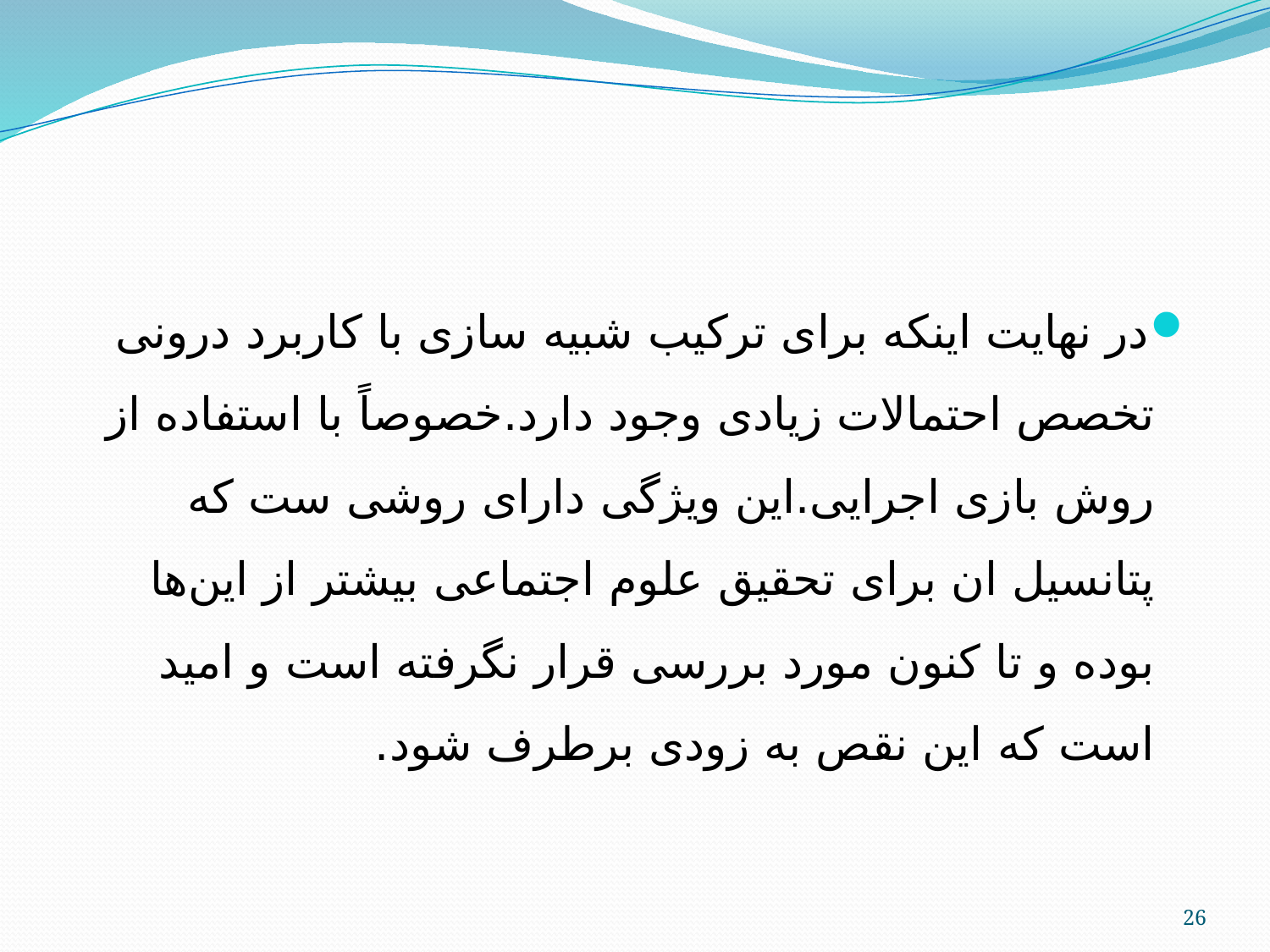

#
در نهایت اینکه برای ترکیب شبیه سازی با کاربرد درونی تخصص احتمالات زیادی وجود دارد.خصوصاً با استفاده از روش بازی اجرایی.این ویژگی دارای روشی ست که پتانسیل ان برای تحقیق علوم اجتماعی بیشتر از این‌ها بوده و تا کنون مورد بررسی قرار نگرفته است و امید است که این نقص به زودی برطرف شود.

26